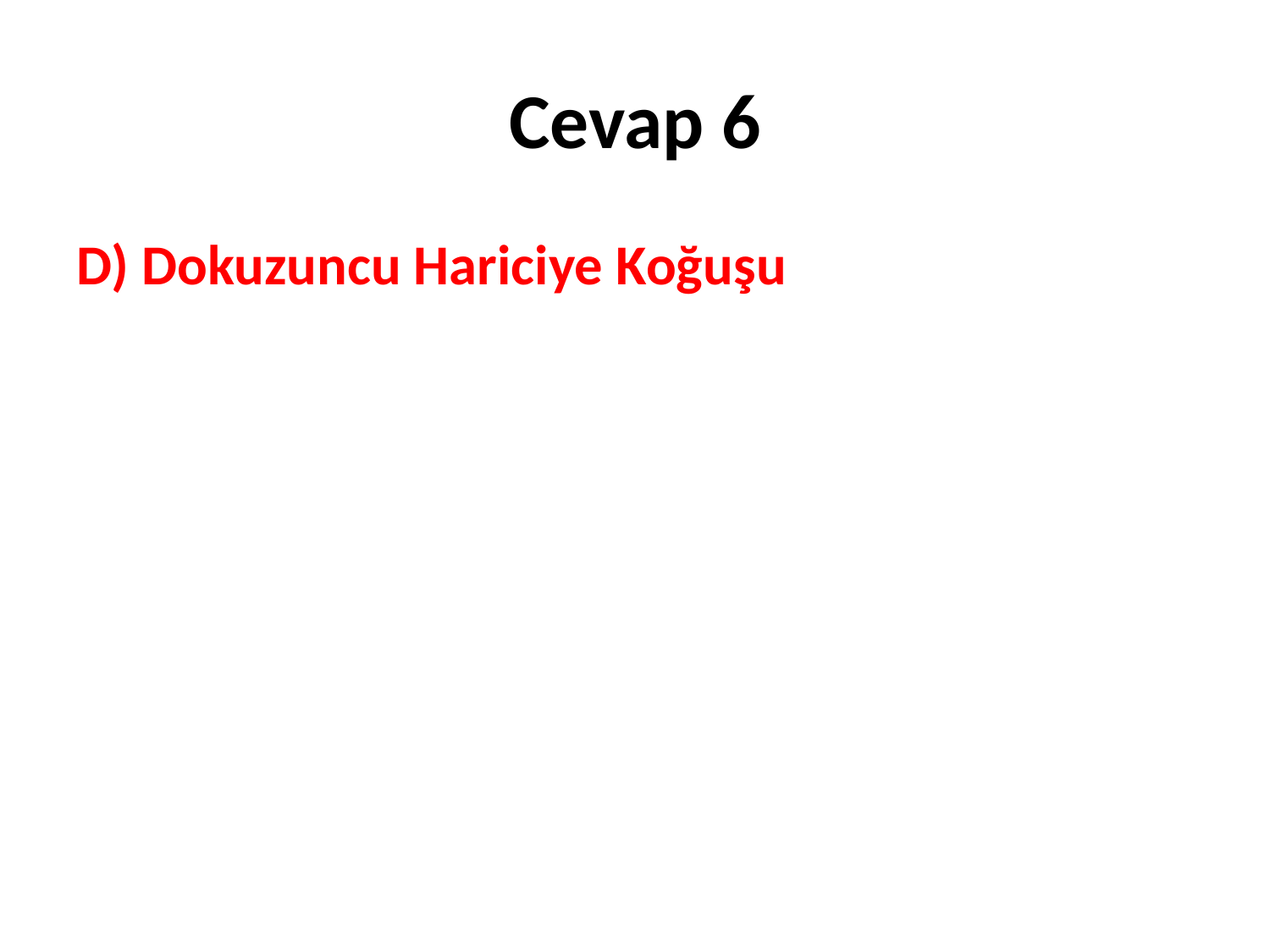

# Cevap 6
D) Dokuzuncu Hariciye Koğuşu